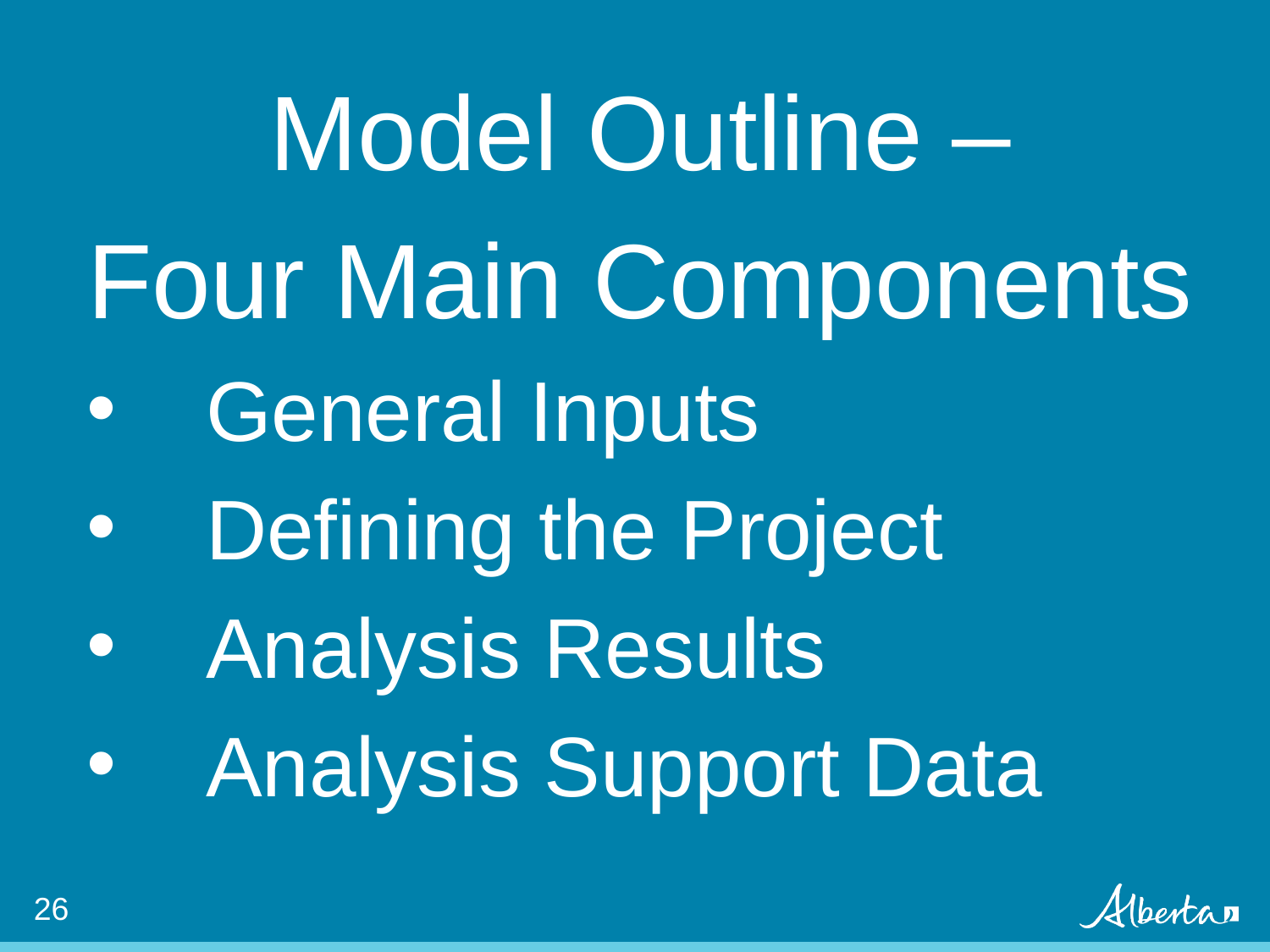

Model Outline –
Four Main Components
General Inputs
Defining the Project
Analysis Results
Analysis Support Data
26